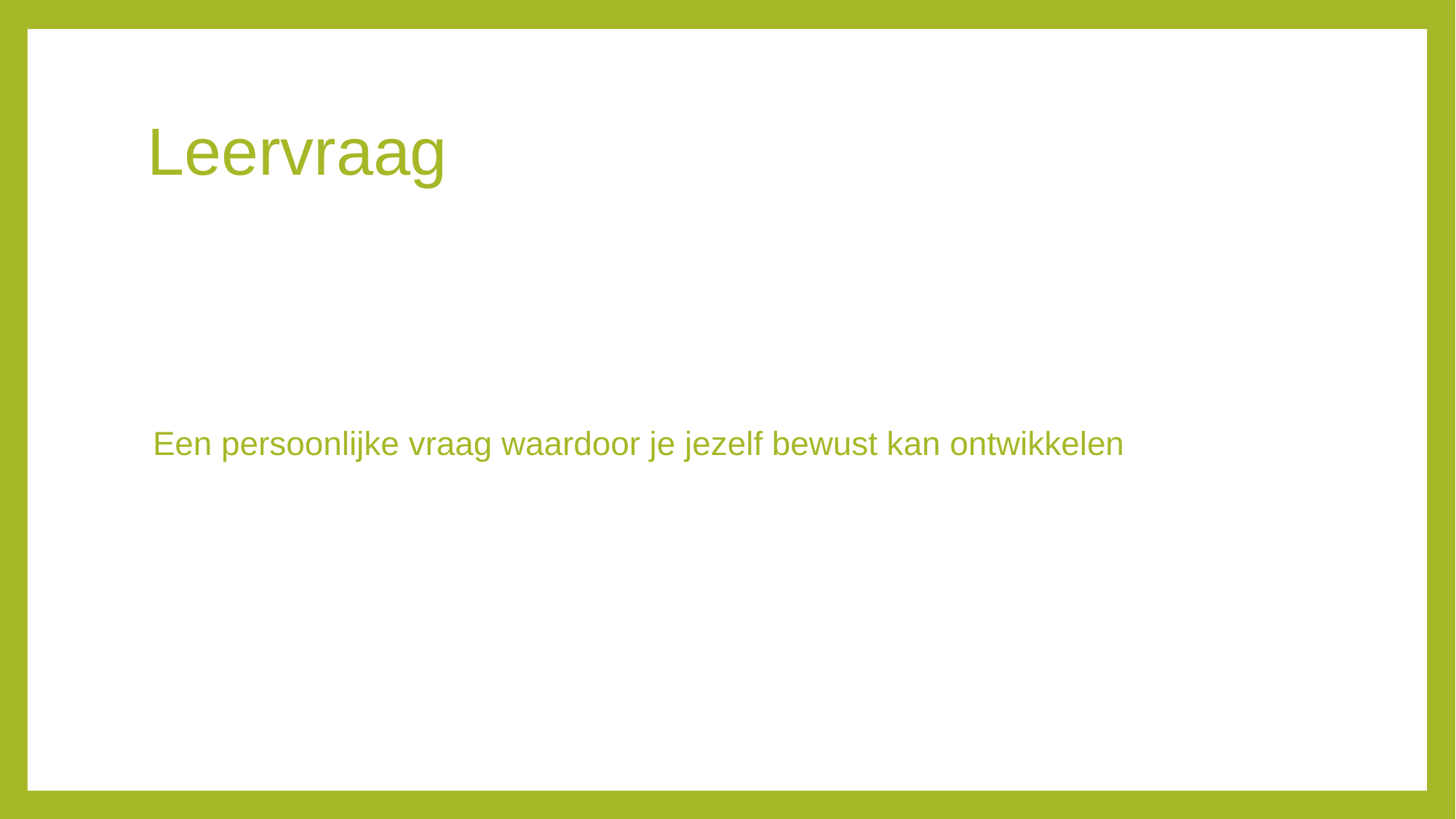

# Leervraag

Een persoonlijke vraag waardoor je jezelf bewust kan ontwikkelen